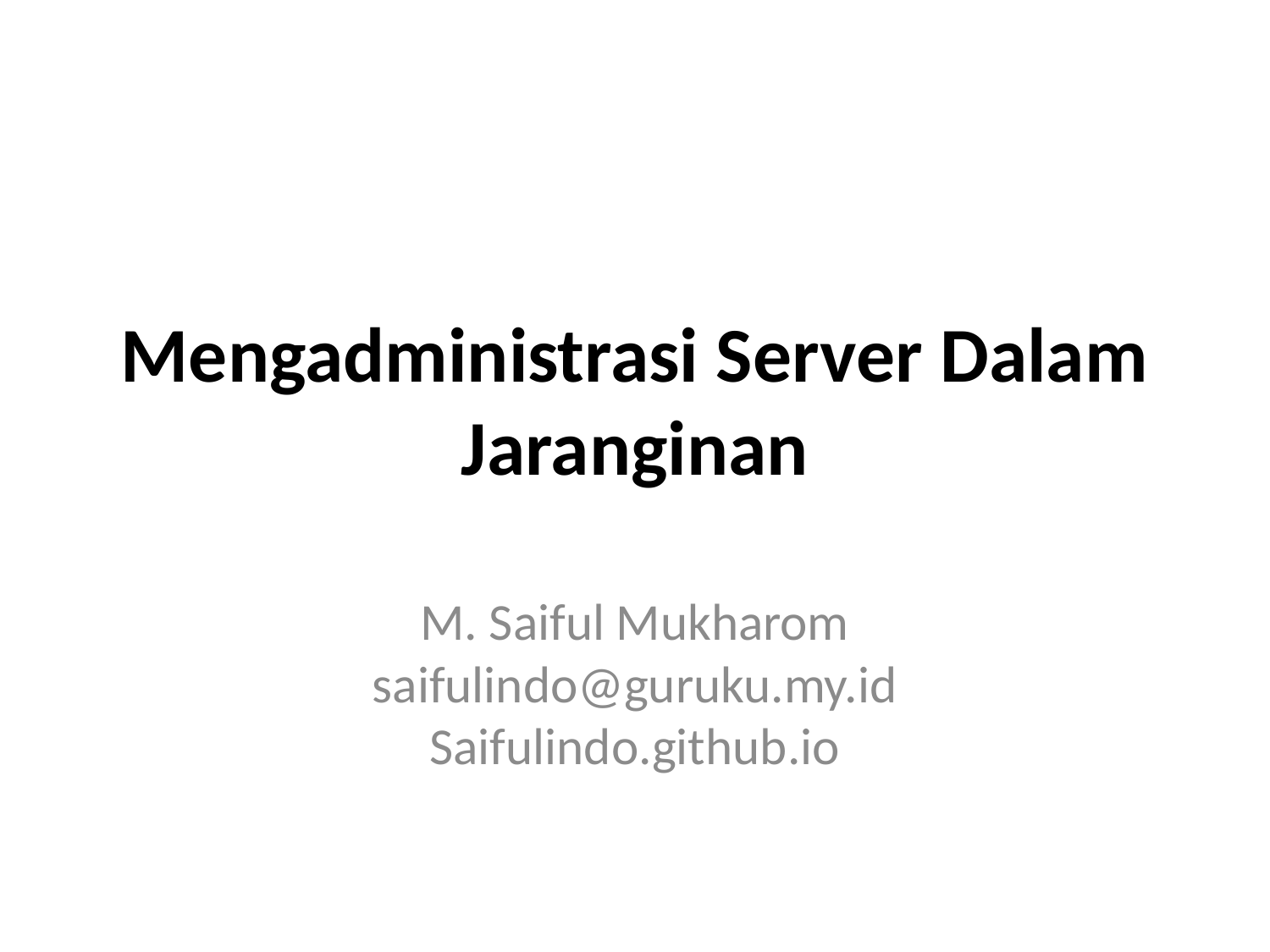

# Mengadministrasi Server Dalam Jaranginan
M. Saiful Mukharom
saifulindo@guruku.my.id
Saifulindo.github.io